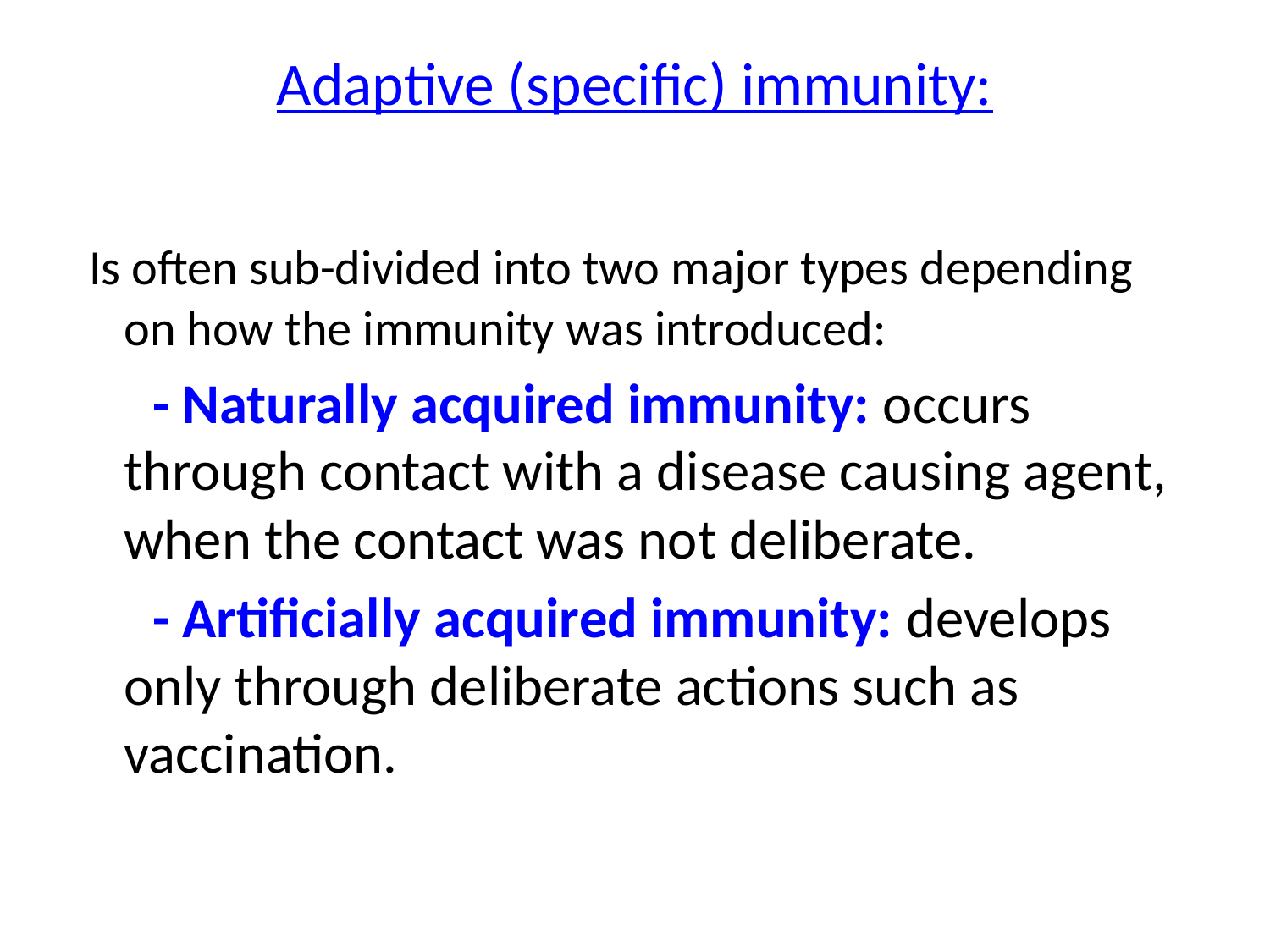

# Adaptive (specific) immunity:
 Is often sub-divided into two major types depending on how the immunity was introduced:
      - Naturally acquired immunity: occurs through contact with a disease causing agent, when the contact was not deliberate.
      - Artificially acquired immunity: develops only through deliberate actions such as vaccination.